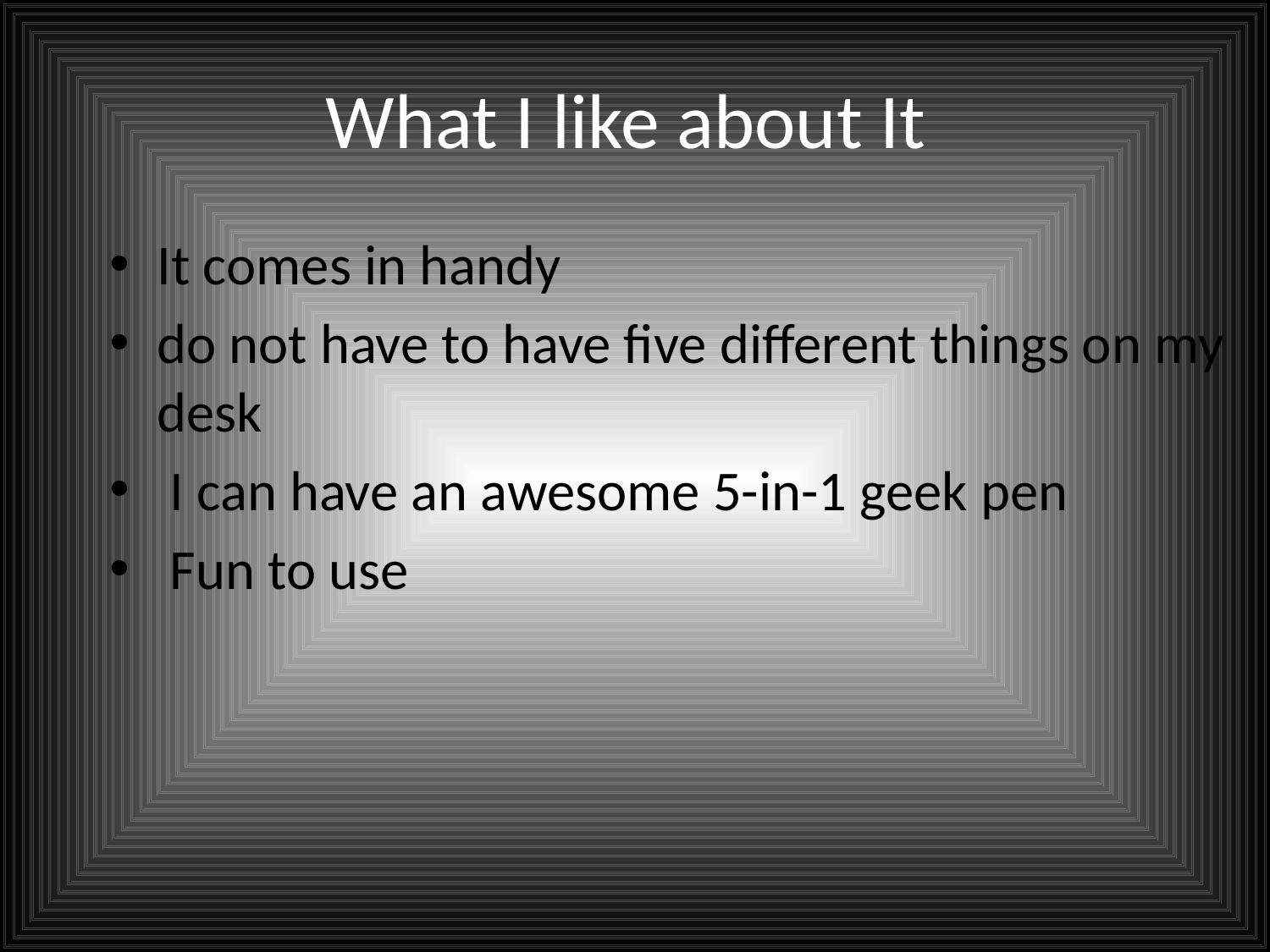

# What I like about It
It comes in handy
do not have to have five different things on my desk
 I can have an awesome 5-in-1 geek pen
 Fun to use